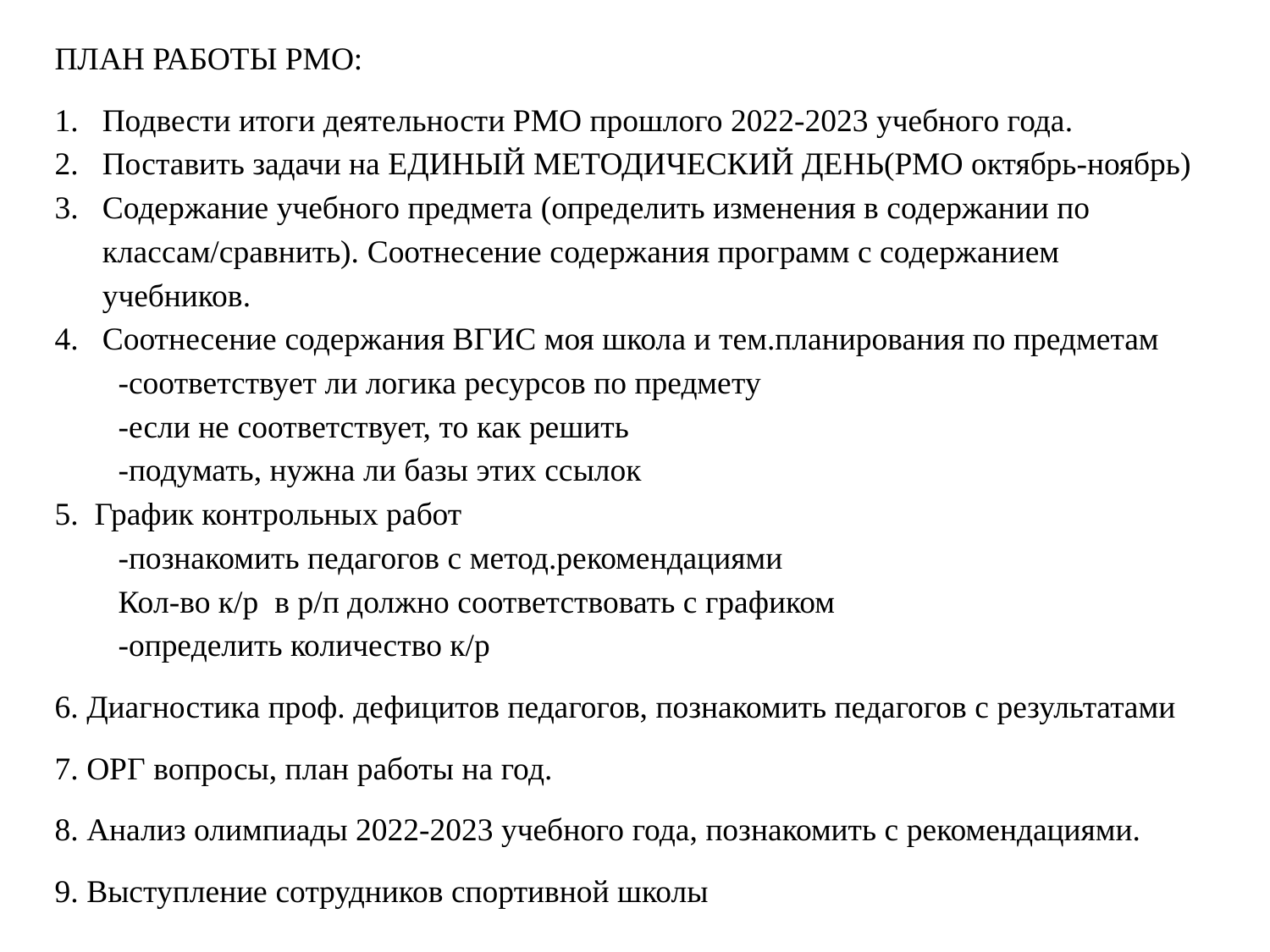

ПЛАН РАБОТЫ РМО:
Подвести итоги деятельности РМО прошлого 2022-2023 учебного года.
Поставить задачи на ЕДИНЫЙ МЕТОДИЧЕСКИЙ ДЕНЬ(РМО октябрь-ноябрь)
Содержание учебного предмета (определить изменения в содержании по классам/сравнить). Соотнесение содержания программ с содержанием учебников.
Соотнесение содержания ВГИС моя школа и тем.планирования по предметам
-соответствует ли логика ресурсов по предмету
-если не соответствует, то как решить
-подумать, нужна ли базы этих ссылок
5.  График контрольных работ
-познакомить педагогов с метод.рекомендациями
Кол-во к/р  в р/п должно соответствовать с графиком
-определить количество к/р
6. Диагностика проф. дефицитов педагогов, познакомить педагогов с результатами
7. ОРГ вопросы, план работы на год.
8. Анализ олимпиады 2022-2023 учебного года, познакомить с рекомендациями.
9. Выступление сотрудников спортивной школы